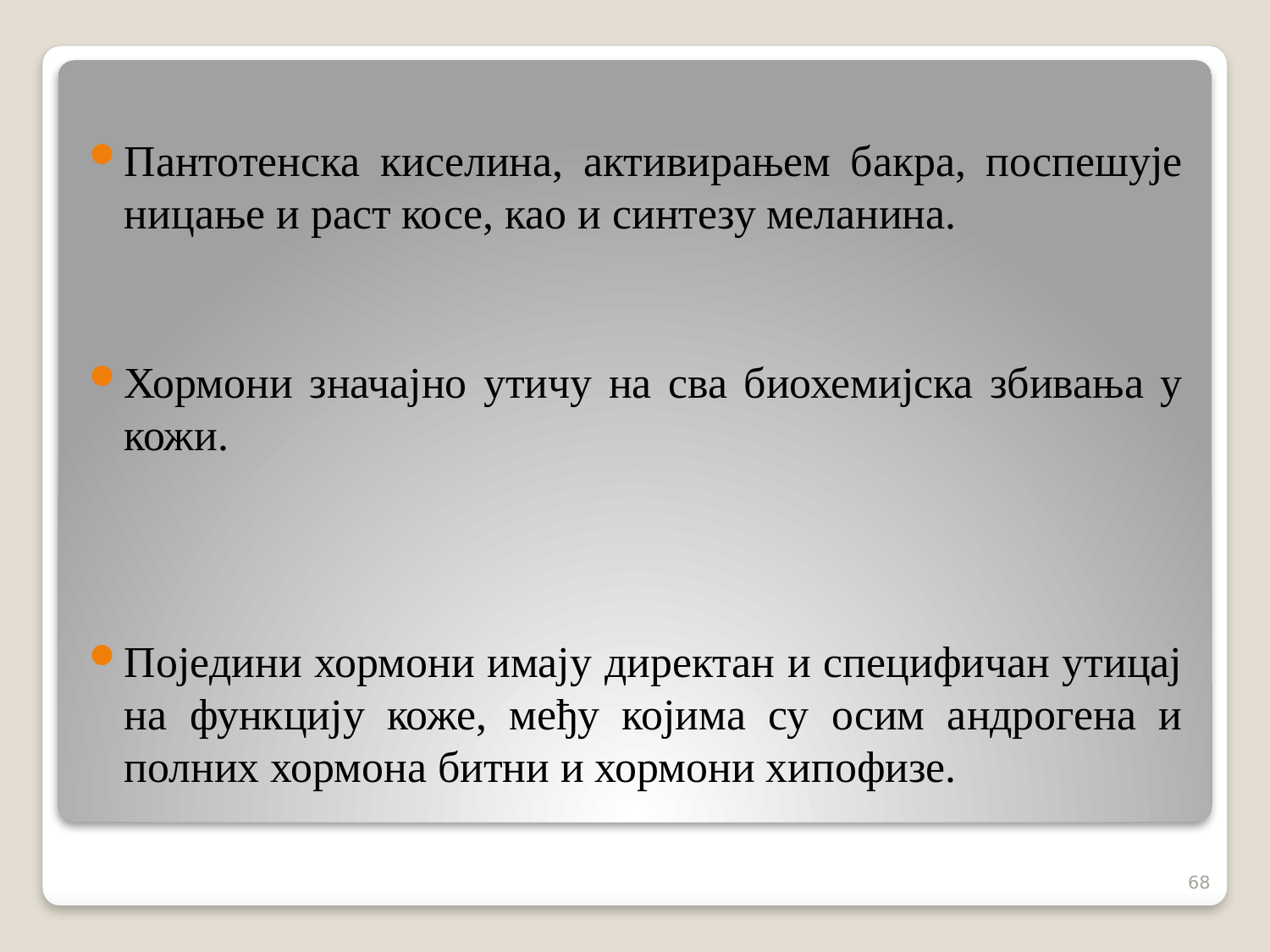

Пантотенска киселина, активирањем бакра, поспешује ницање и раст косе, као и синтезу меланина.

Хормони значајно утичу на сва биохемијска збивања у кожи.

Поједини хормони имају директан и специфичан утицај на функцију коже, међу којима су осим андрогена и полних хормона битни и хормони хипофизе.

68